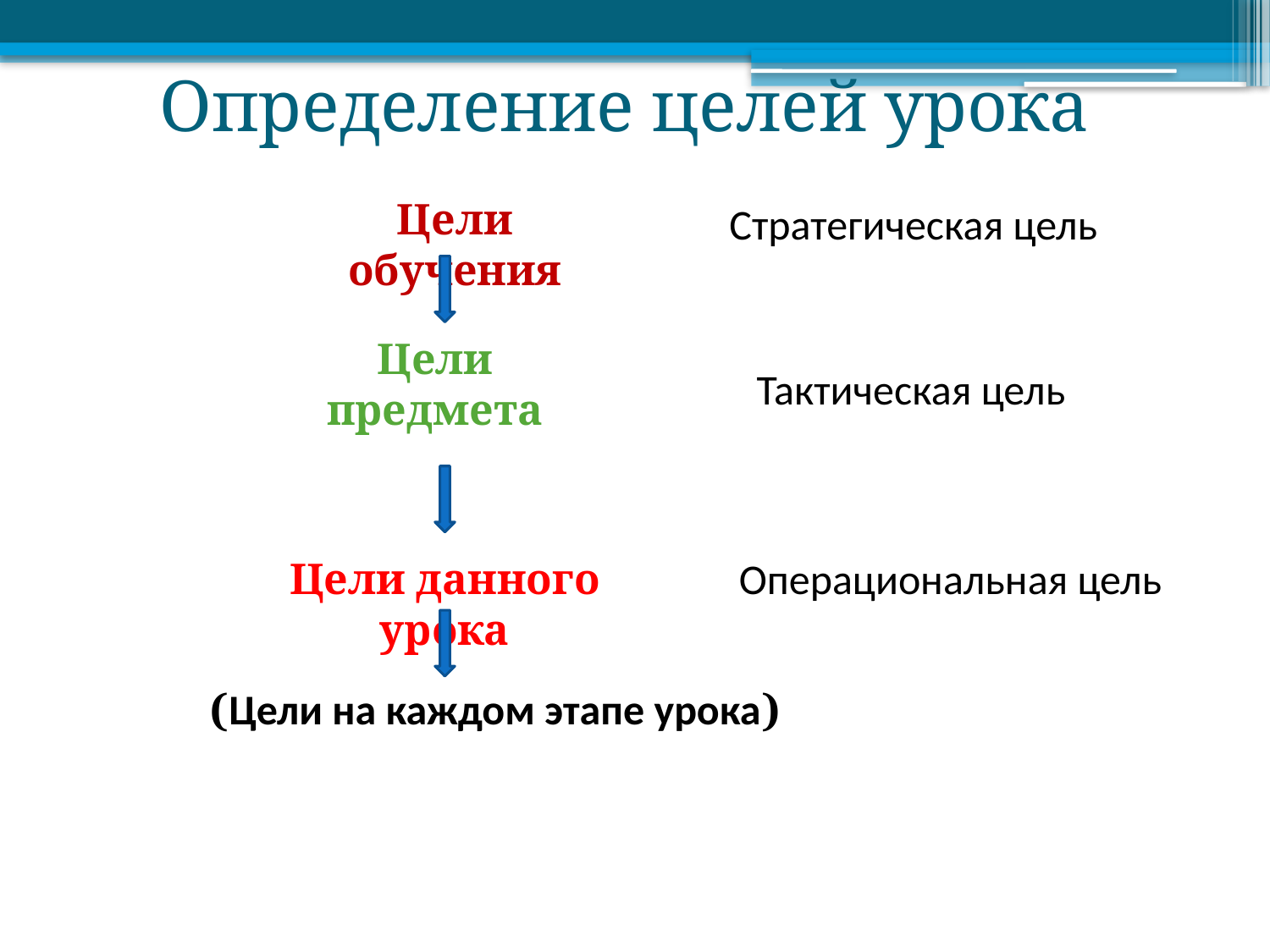

Определение целей урока
Цели обучения
Стратегическая цель

Цели предмета
Тактическая цель

Цели данного урока
Операциональная цель

(Цели на каждом этапе урока)